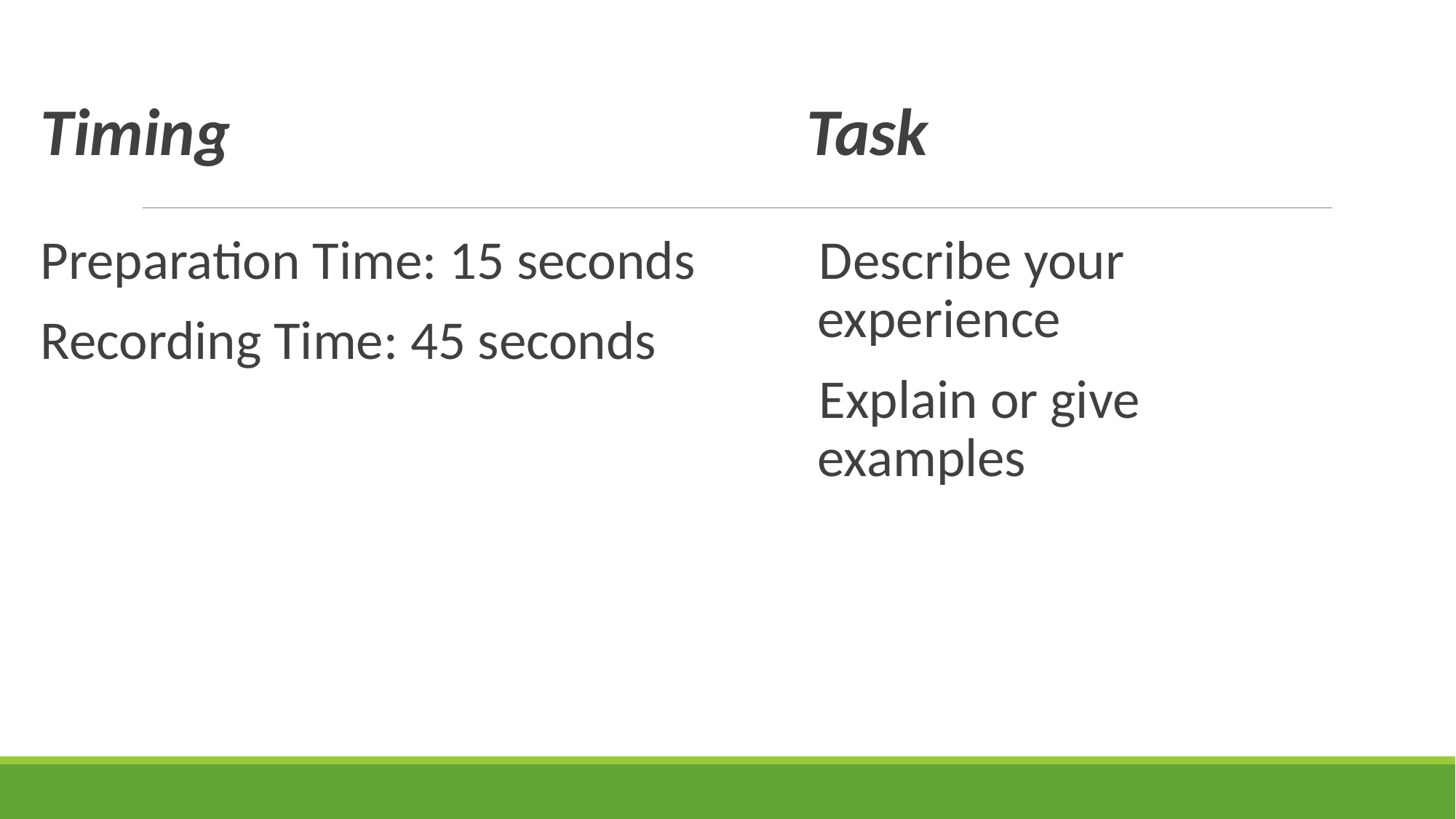

#
Timing

Preparation Time: 15 seconds
Recording Time: 45 seconds
Task

Describe your experience
Explain or give examples